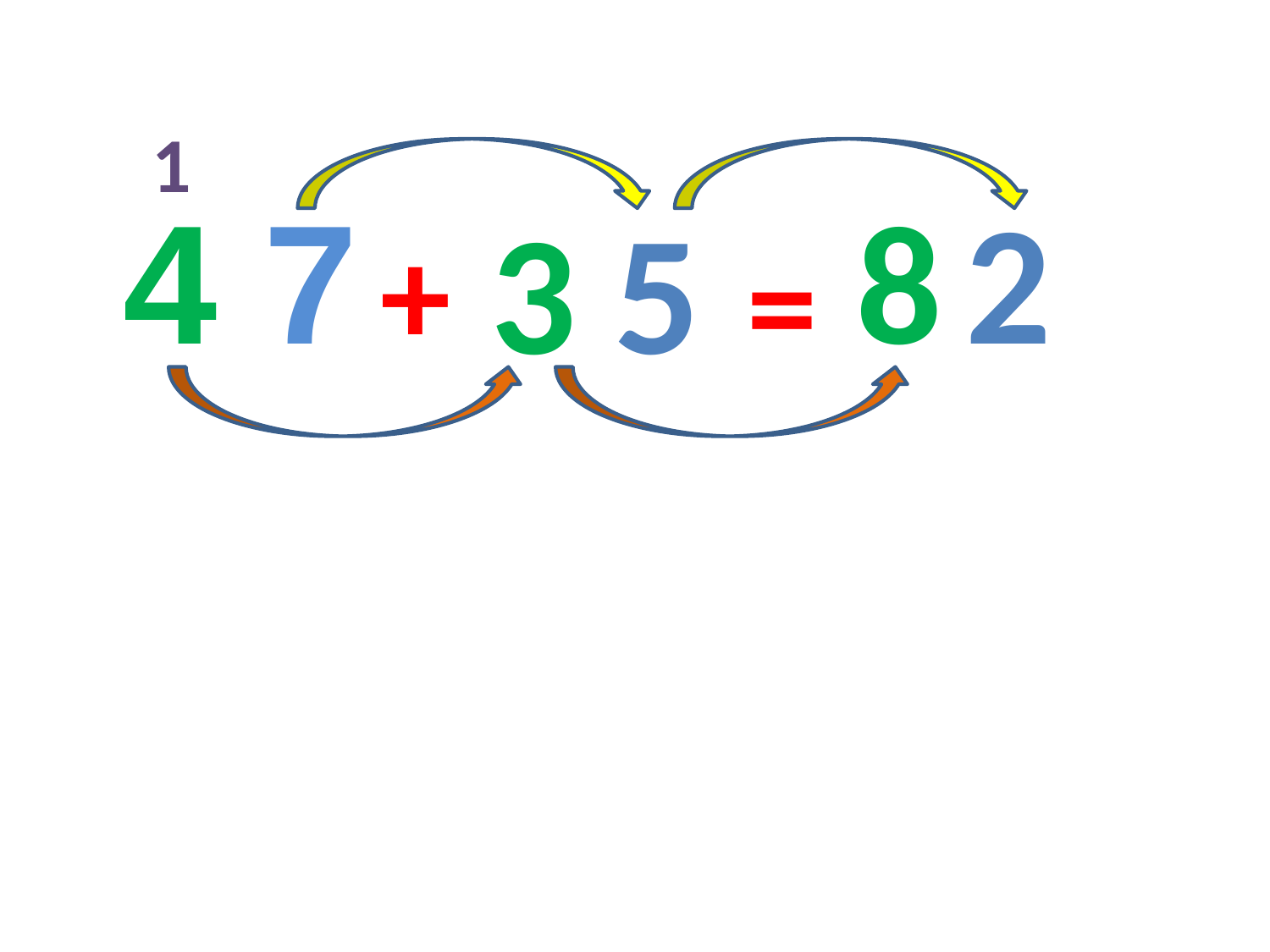

1

4 7
8
2
3 5
+
=